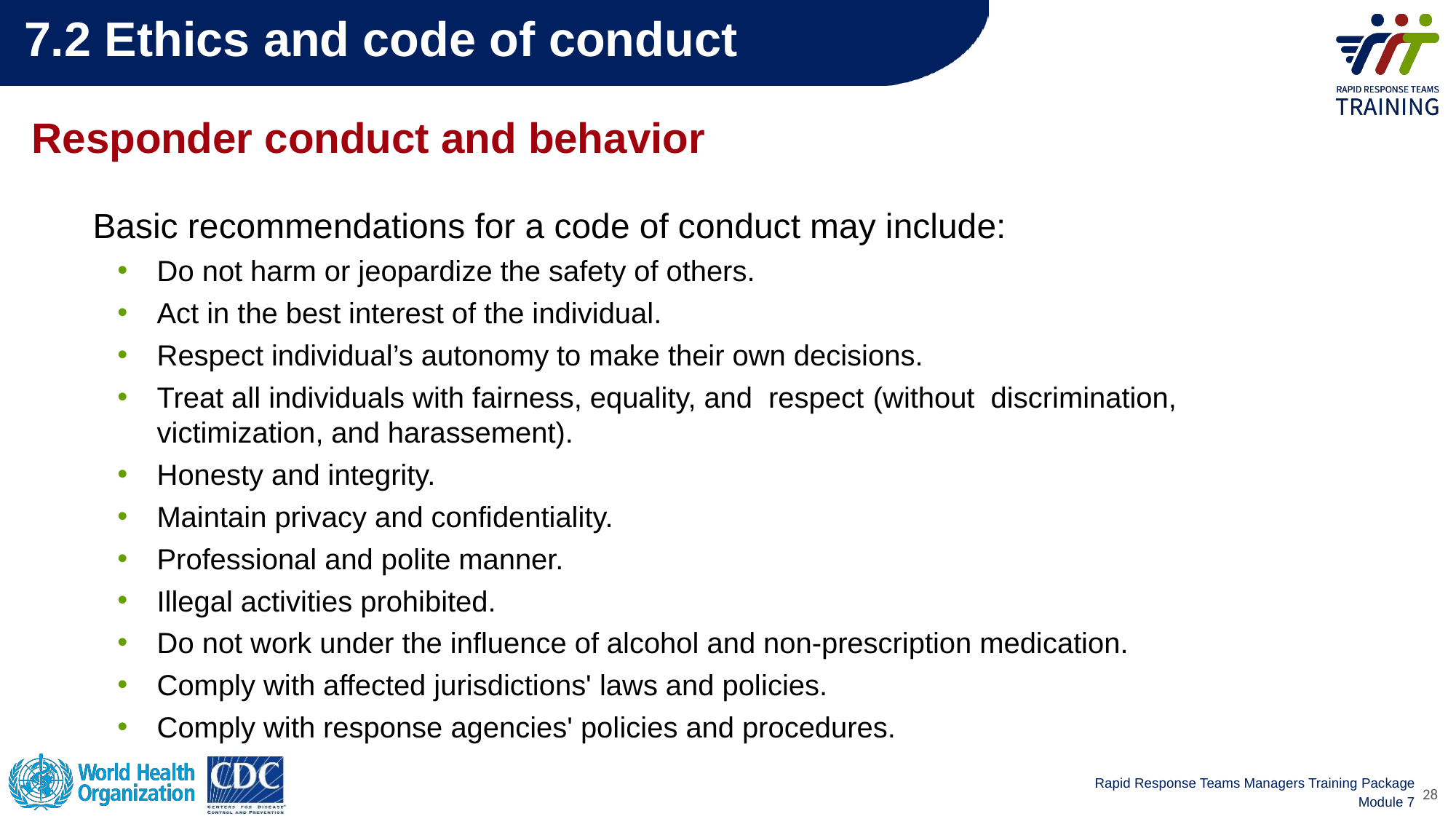

7.2 Ethics and code of conduct

# Responder conduct and behavior
Basic recommendations for a code of conduct may include:
Do not harm or jeopardize the safety of others.
Act in the best interest of the individual.
Respect individual’s autonomy to make their own decisions.
Treat all individuals with fairness, equality, and  respect (without  discrimination,  victimization, and harassement).
Honesty and integrity.
Maintain privacy and confidentiality.
Professional and polite manner.
Illegal activities prohibited.
Do not work under the influence of alcohol and non-prescription medication.
Comply with affected jurisdictions' laws and policies.
Comply with response agencies' policies and procedures.
28